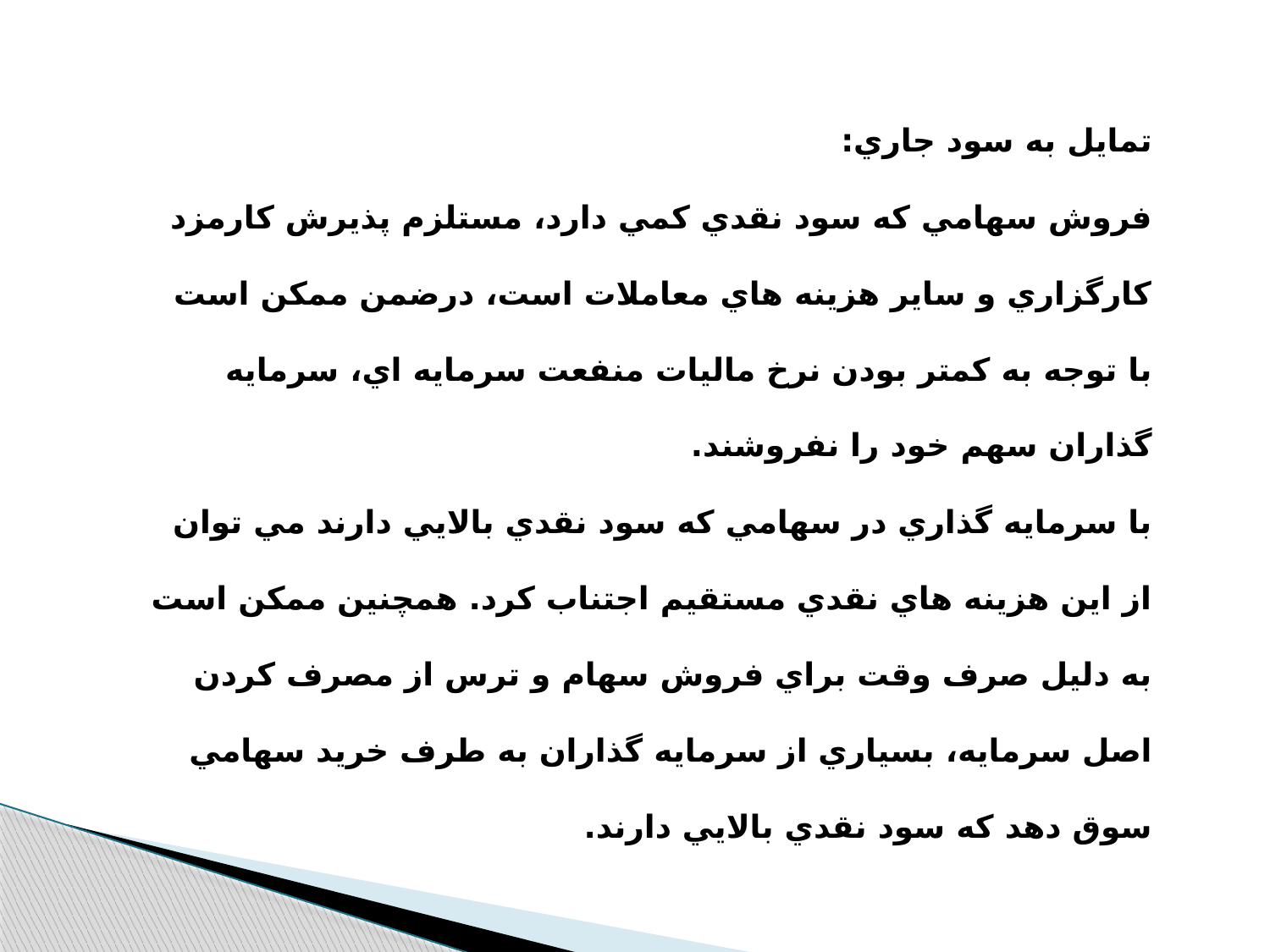

تمايل به سود جاري:
فروش سهامي كه سود نقدي كمي دارد، مستلزم پذيرش كارمزد كارگزاري و ساير هزينه هاي معاملات است، درضمن ممكن است با توجه به كمتر بودن نرخ ماليات منفعت سرمايه اي، سرمايه گذاران سهم خود را نفروشند.
با سرمايه گذاري در سهامي كه سود نقدي بالايي دارند مي توان از اين هزينه هاي نقدي مستقيم اجتناب كرد. همچنين ممكن است به دليل صرف وقت براي فروش سهام و ترس از مصرف كردن اصل سرمايه، بسياري از سرمايه گذاران به طرف خريد سهامي سوق دهد كه سود نقدي بالايي دارند.